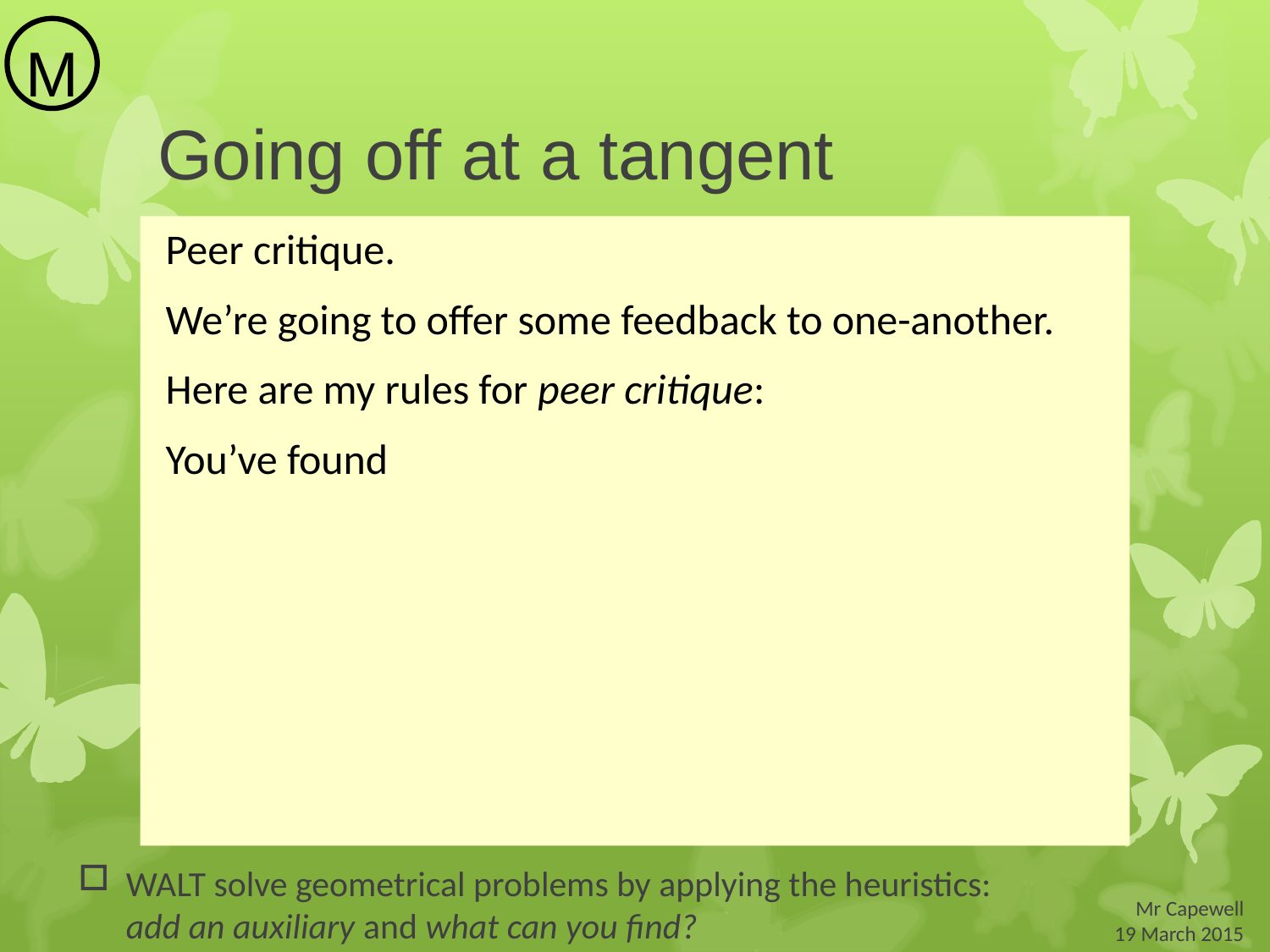

M
Going off at a tangent
Peer critique.
We’re going to offer some feedback to one-another.
Here are my rules for peer critique:
You’ve found
WALT solve geometrical problems by applying the heuristics:
add an auxiliary and what can you find?
Mr Capewell
 19 March 2015